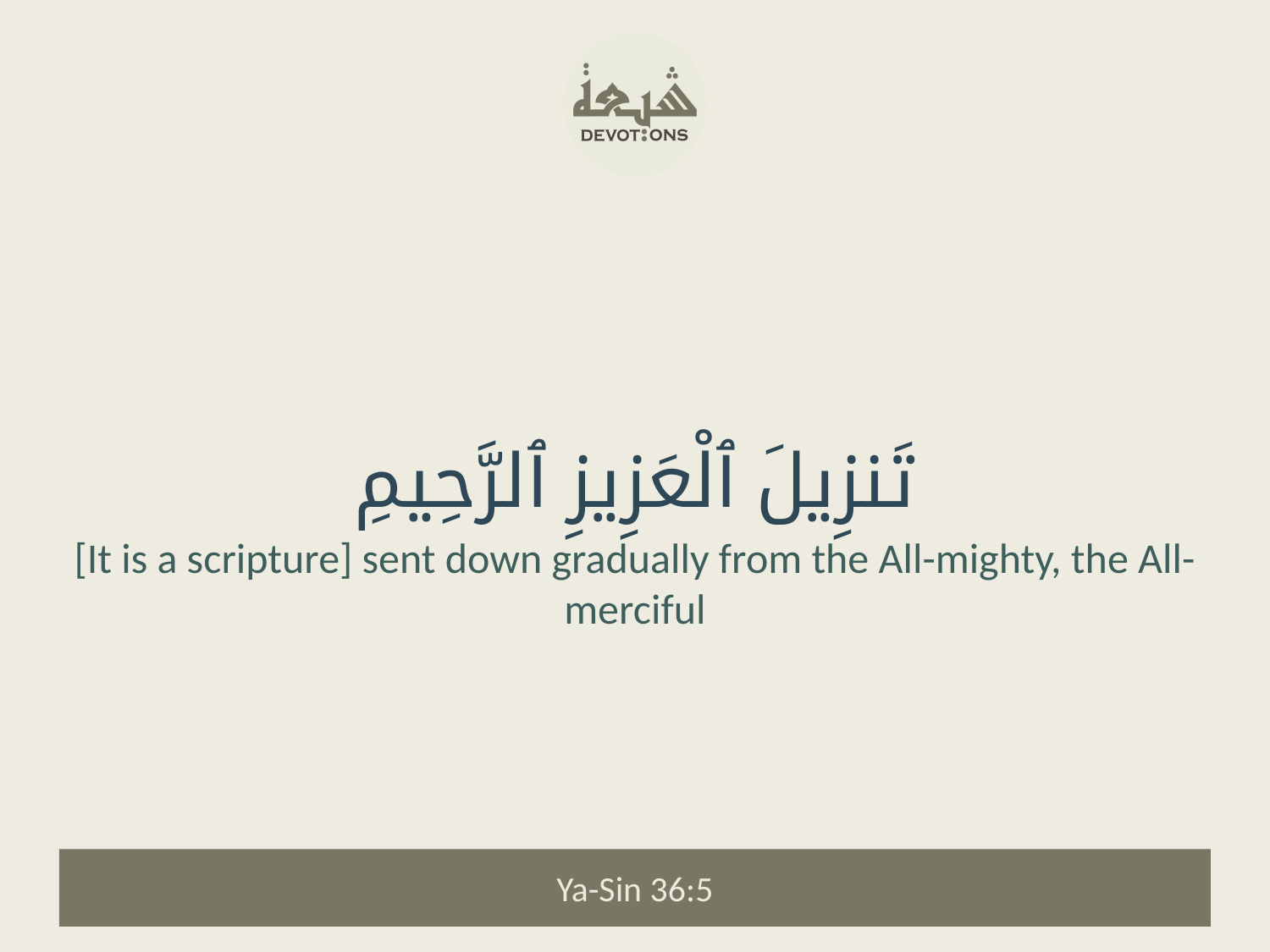

تَنزِيلَ ٱلْعَزِيزِ ٱلرَّحِيمِ
[It is a scripture] sent down gradually from the All-mighty, the All-merciful
Ya-Sin 36:5